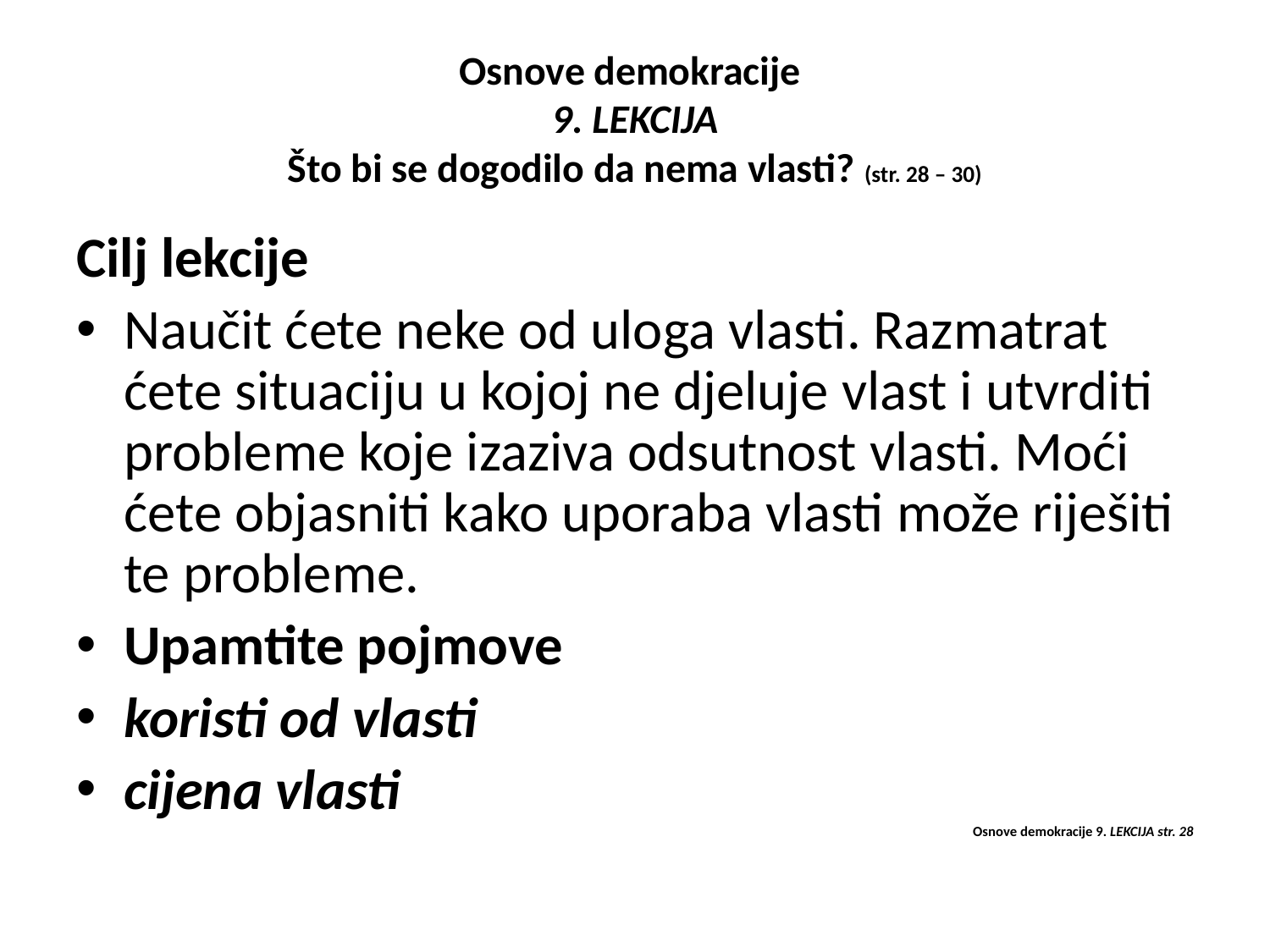

# Osnove demokracije 9. LEKCIJA Što bi se dogodilo da nema vlasti? (str. 28 – 30)
Cilj lekcije
Naučit ćete neke od uloga vlasti. Razmatrat ćete situaciju u kojoj ne djeluje vlast i utvrditi probleme koje izaziva odsutnost vlasti. Moći ćete objasniti kako uporaba vlasti može riješiti te probleme.
Upamtite pojmove
koristi od vlasti
cijena vlasti
Osnove demokracije 9. LEKCIJA str. 28